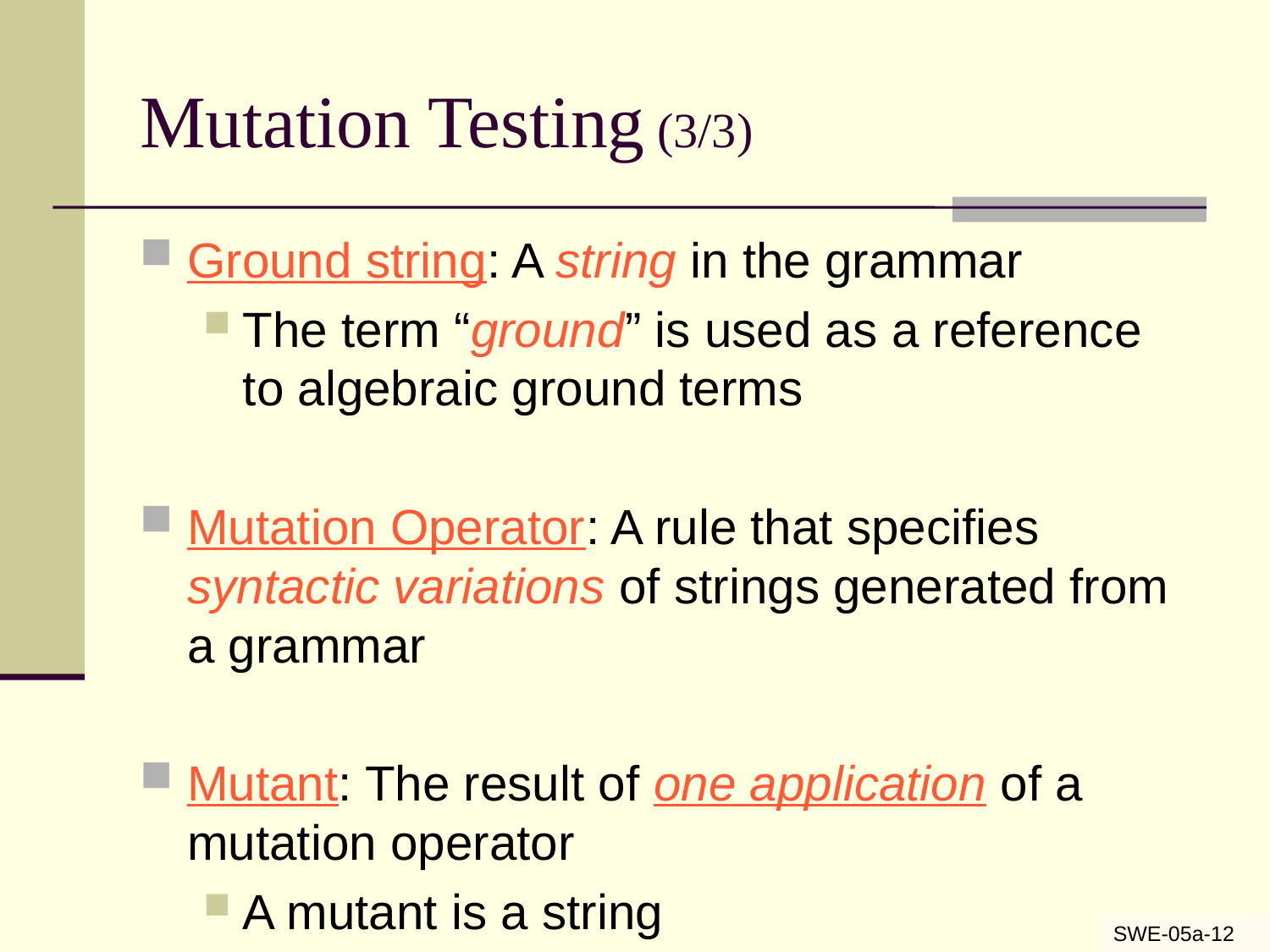

# Mutation Testing (3/3)
Ground string: A string in the grammar
The term “ground” is used as a reference to algebraic ground terms

Mutation Operator: A rule that specifies syntactic variations of strings generated from a grammar

Mutant: The result of one application of a mutation operator
A mutant is a string